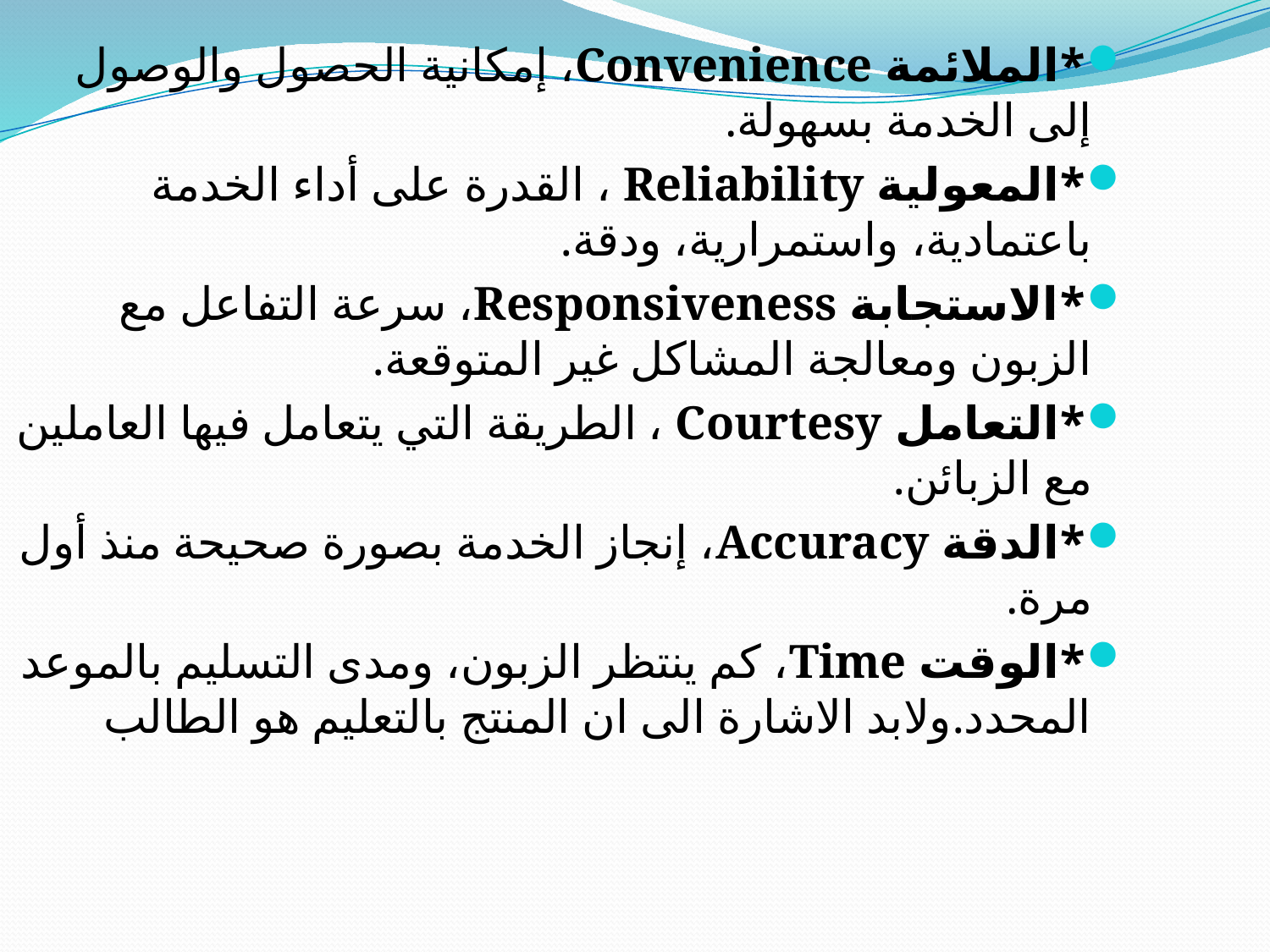

*الملائمة Convenience، إمكانية الحصول والوصول إلى الخدمة بسهولة.
*المعولية Reliability ، القدرة على أداء الخدمة باعتمادية، واستمرارية، ودقة.
*الاستجابة Responsiveness، سرعة التفاعل مع الزبون ومعالجة المشاكل غير المتوقعة.
*التعامل Courtesy ، الطريقة التي يتعامل فيها العاملين مع الزبائن.
*الدقة Accuracy، إنجاز الخدمة بصورة صحيحة منذ أول مرة.
*الوقت Time، كم ينتظر الزبون، ومدى التسليم بالموعد المحدد.ولابد الاشارة الى ان المنتج بالتعليم هو الطالب